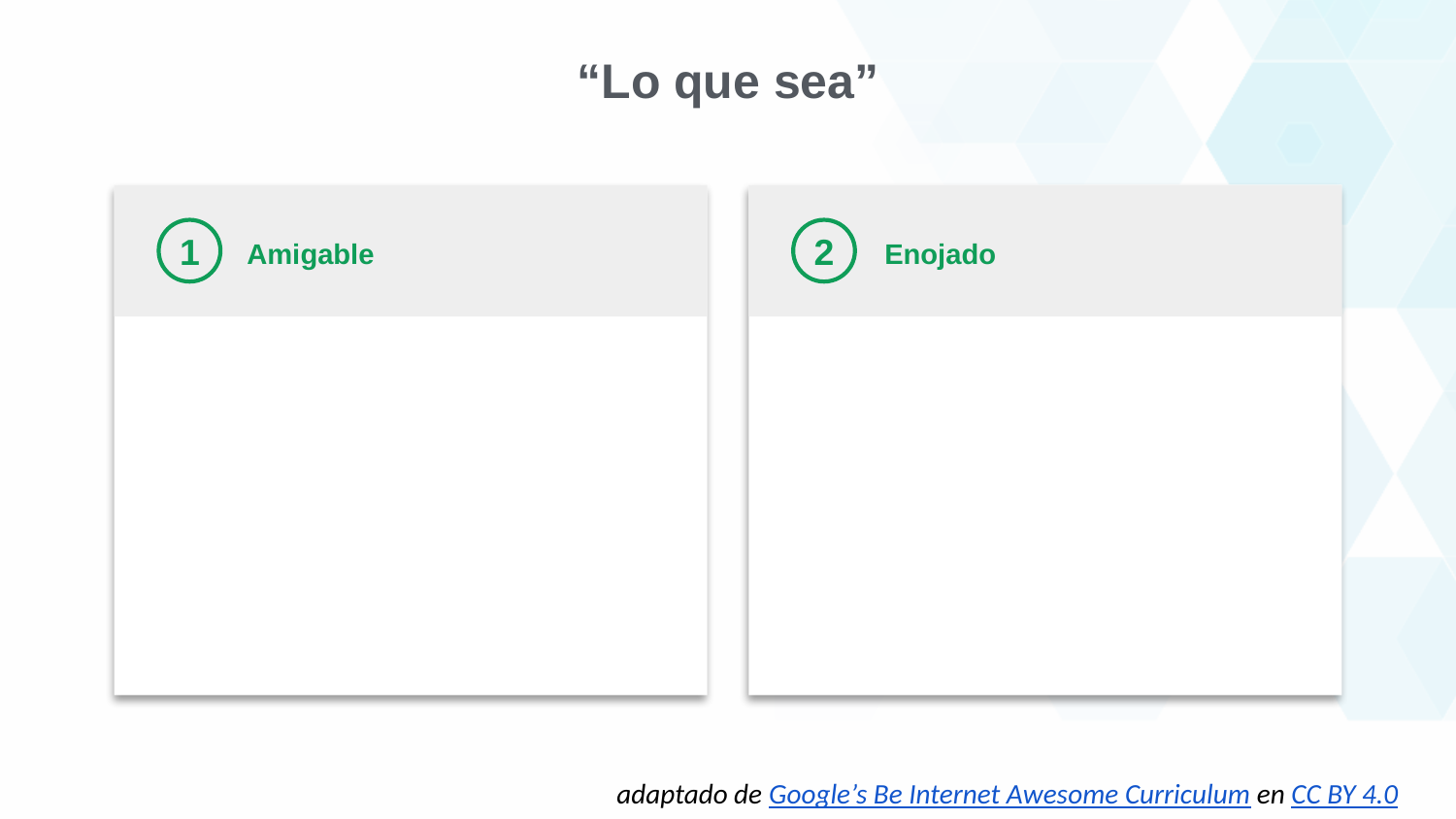

“Lo que sea”

1
2

Amigable
Enojado
adaptado de Google’s Be Internet Awesome Curriculum en CC BY 4.0